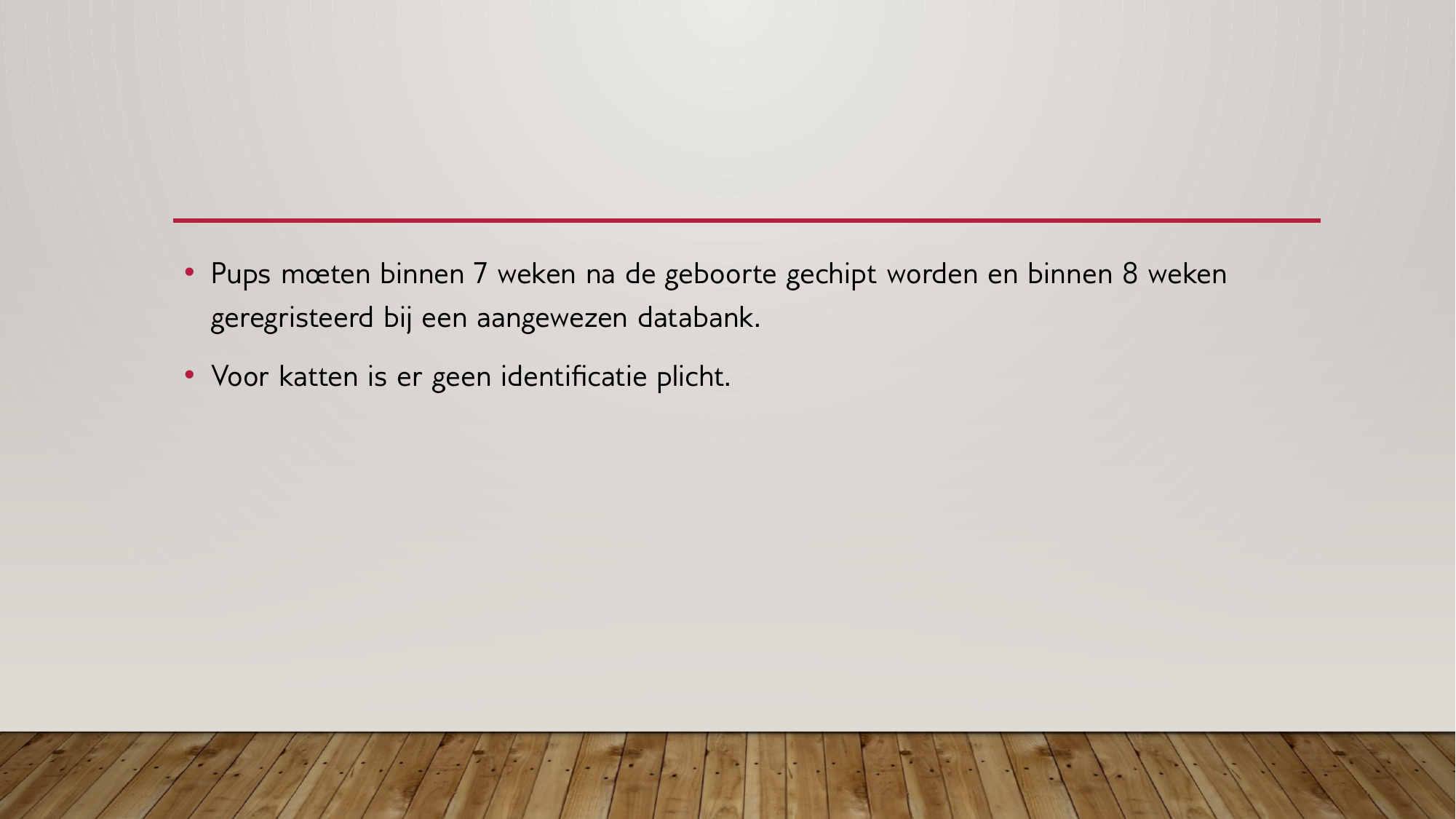

#
Pups moeten binnen 7 weken na de geboorte gechipt worden en binnen 8 weken geregristeerd bij een aangewezen databank.
Voor katten is er geen identificatie plicht.